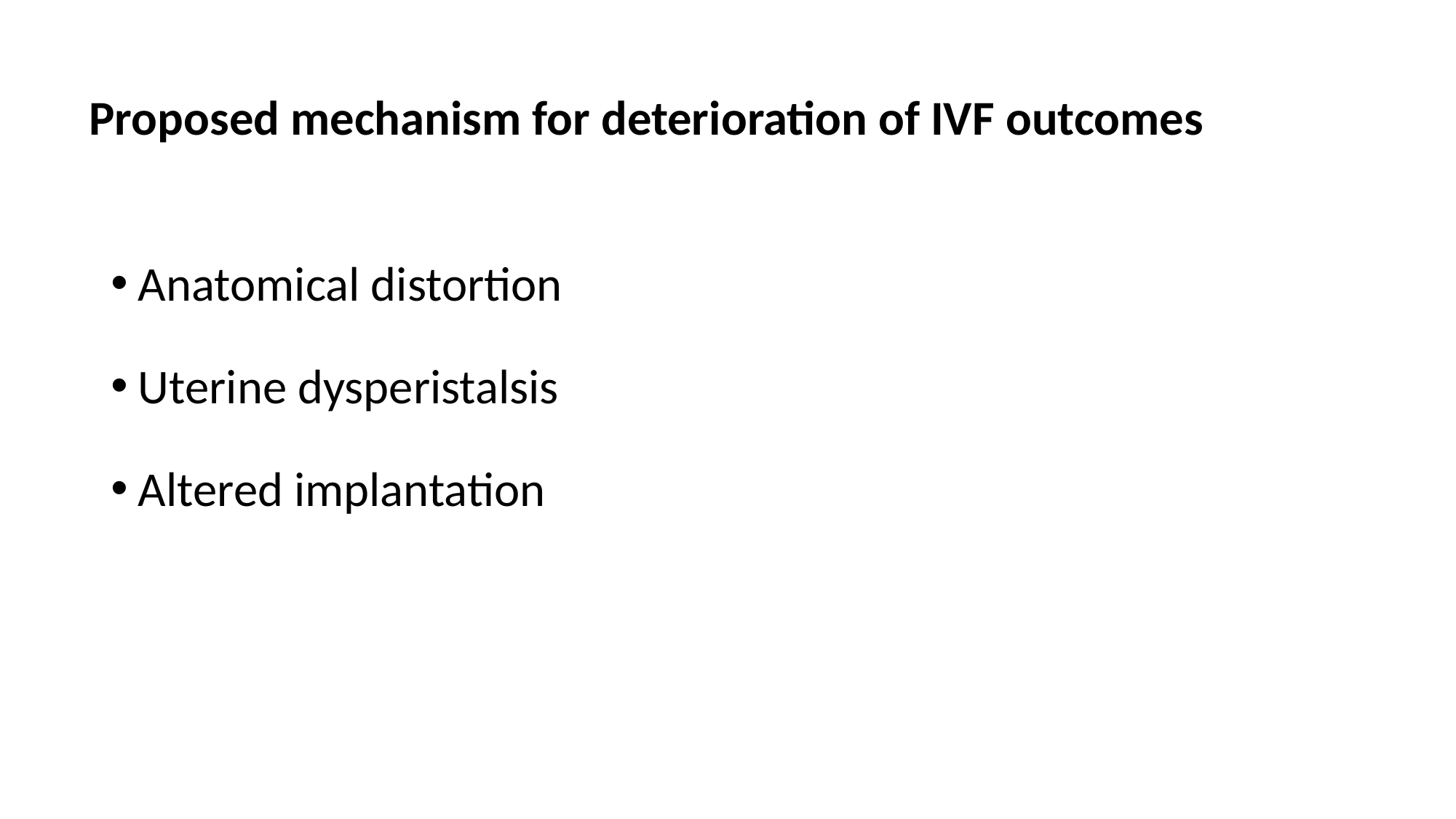

Proposed mechanism for deterioration of IVF outcomes
Anatomical distortion
Uterine dysperistalsis
Altered implantation